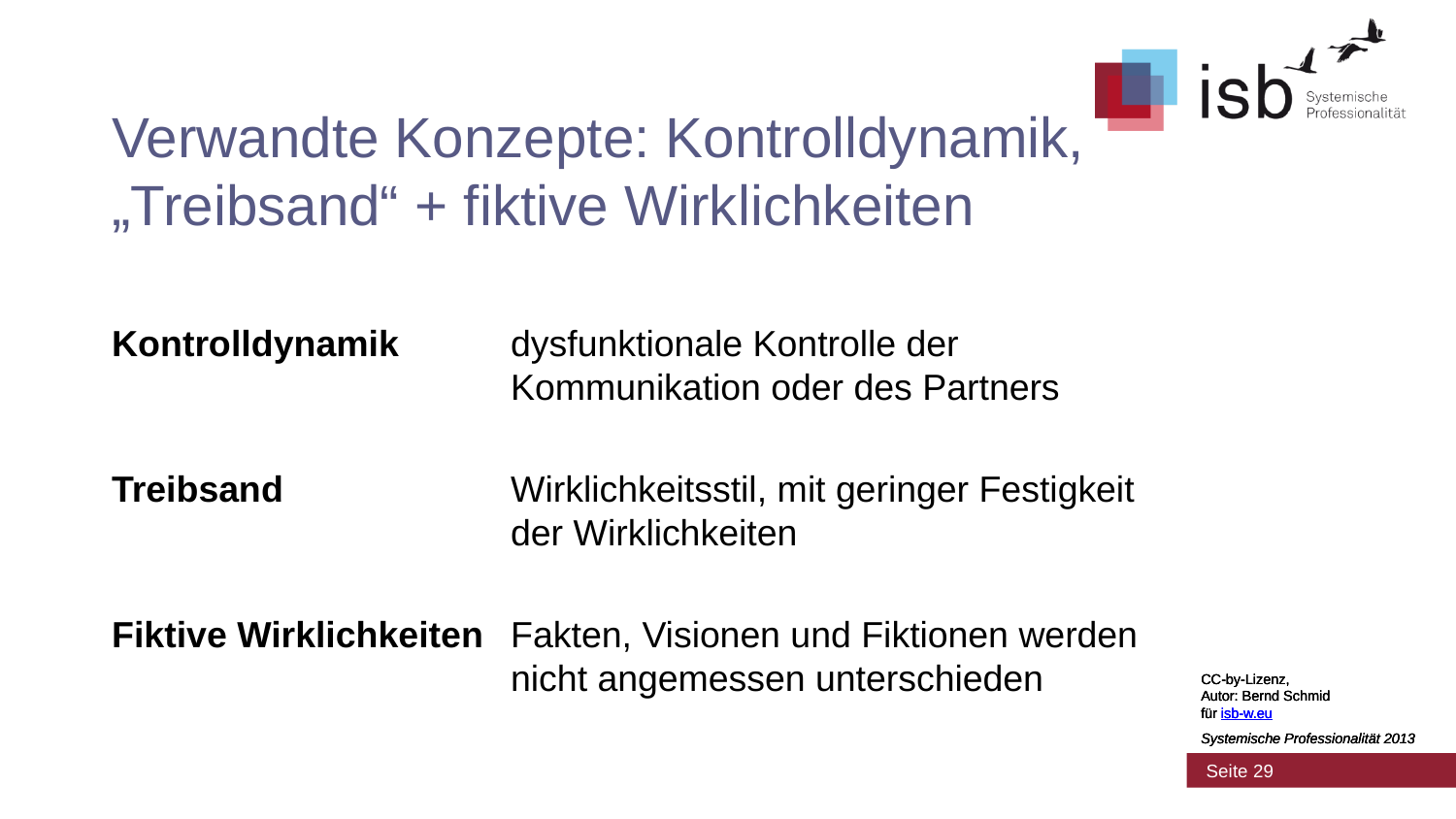

# Verwandte Konzepte: Kontrolldynamik, „Treibsand“ + fiktive Wirklichkeiten

Kontrolldynamik 	dysfunktionale Kontrolle der Kommunikation oder des Partners

Treibsand	Wirklichkeitsstil, mit geringer Festigkeit der Wirklichkeiten

Fiktive Wirklichkeiten	Fakten, Visionen und Fiktionen werden nicht angemessen unterschieden

CC-by-Lizenz,
Autor: Bernd Schmid
für isb-w.eu
Systemische Professionalität 2013

CC-by-Lizenz,
Autor: Bernd Schmid
für isb-w.eu
Systemische Professionalität 2013
 Seite 29